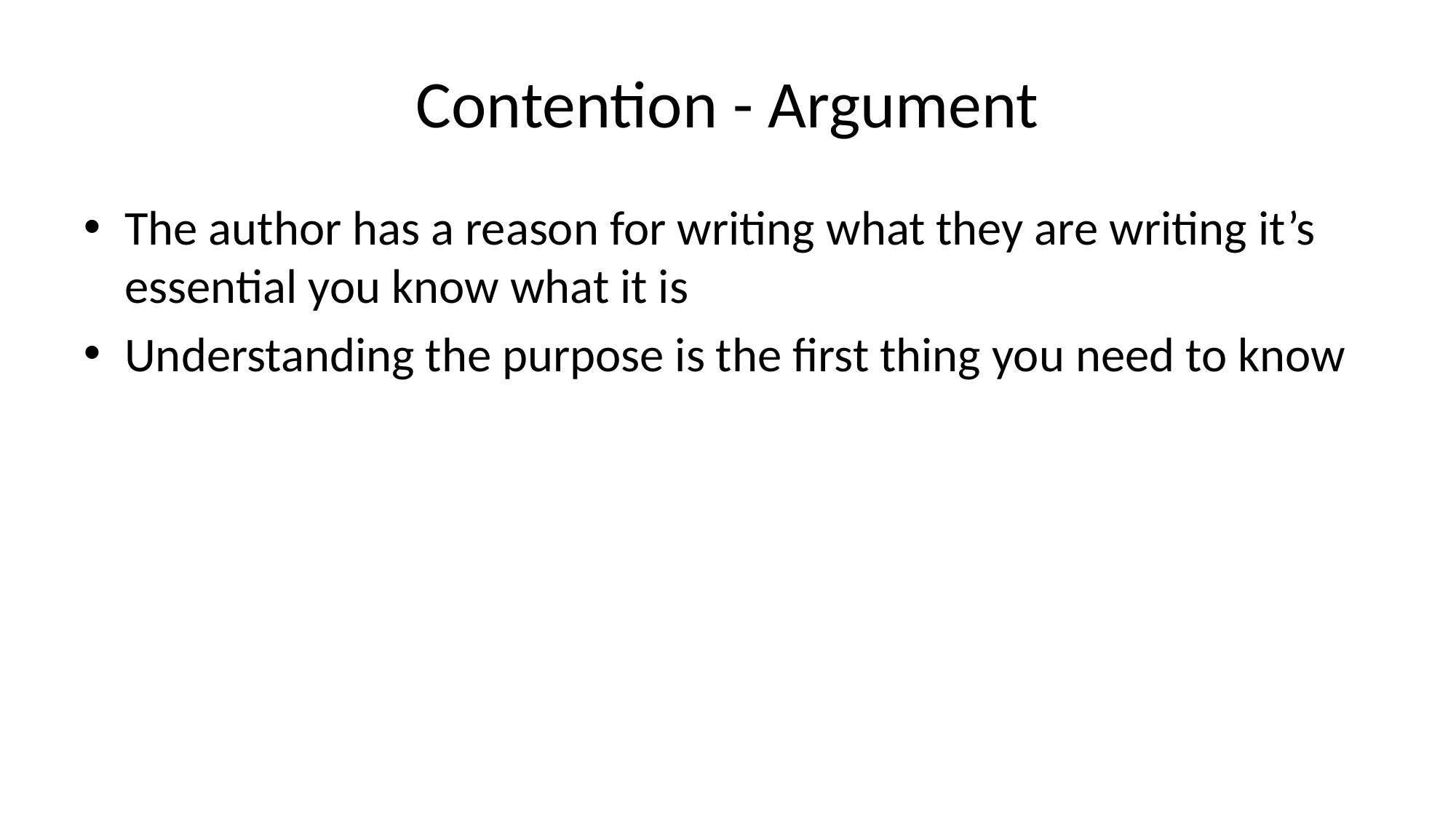

# Contention - Argument
The author has a reason for writing what they are writing it’s essential you know what it is
Understanding the purpose is the first thing you need to know